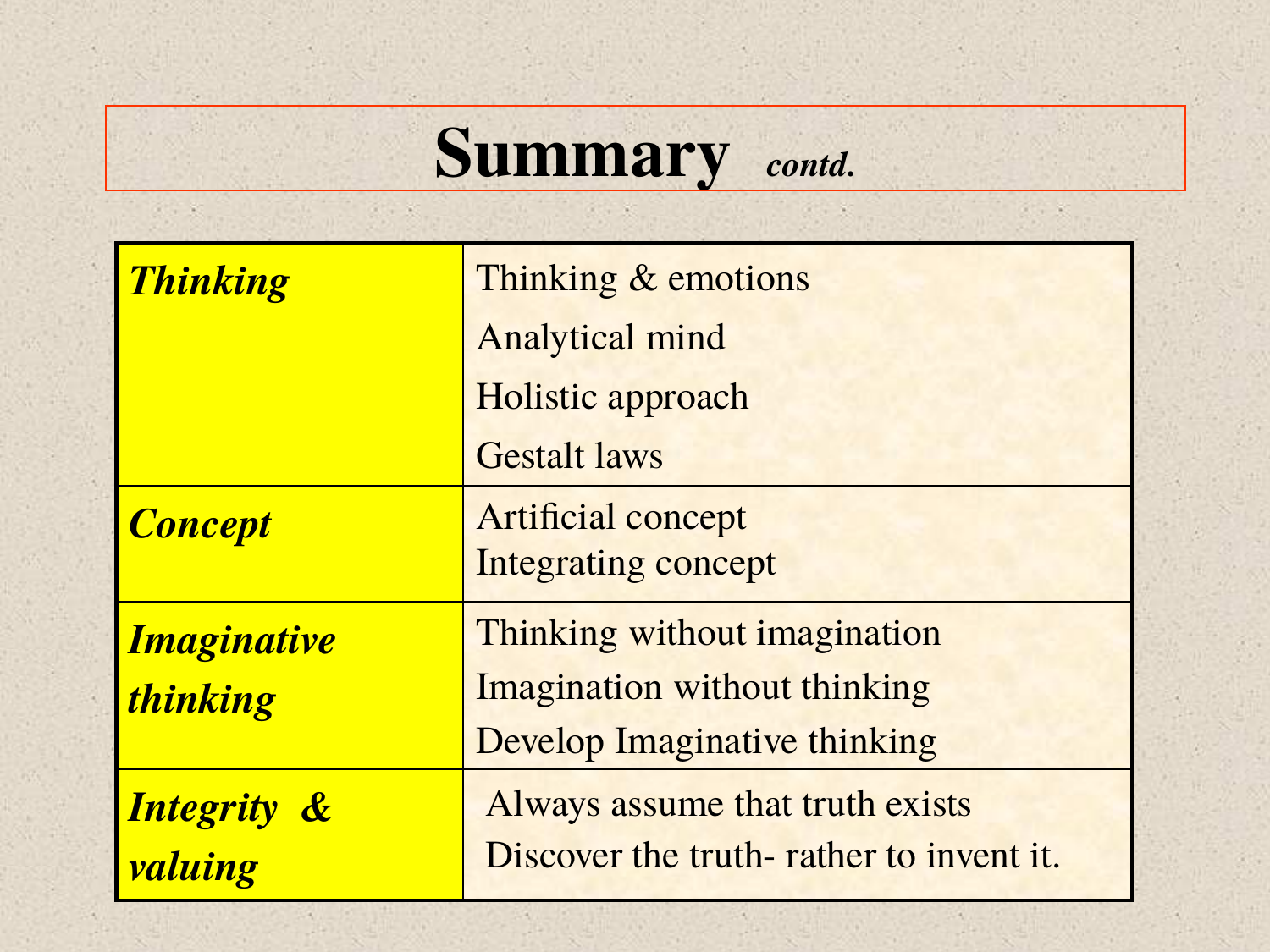

# Summary  contd.
| Thinking | Thinking & emotions Analytical mind Holistic approach Gestalt laws |
| --- | --- |
| Concept | Artificial concept Integrating concept |
| Imaginative thinking | Thinking without imagination Imagination without thinking Develop Imaginative thinking |
| Integrity & valuing | Always assume that truth exists Discover the truth- rather to invent it. |